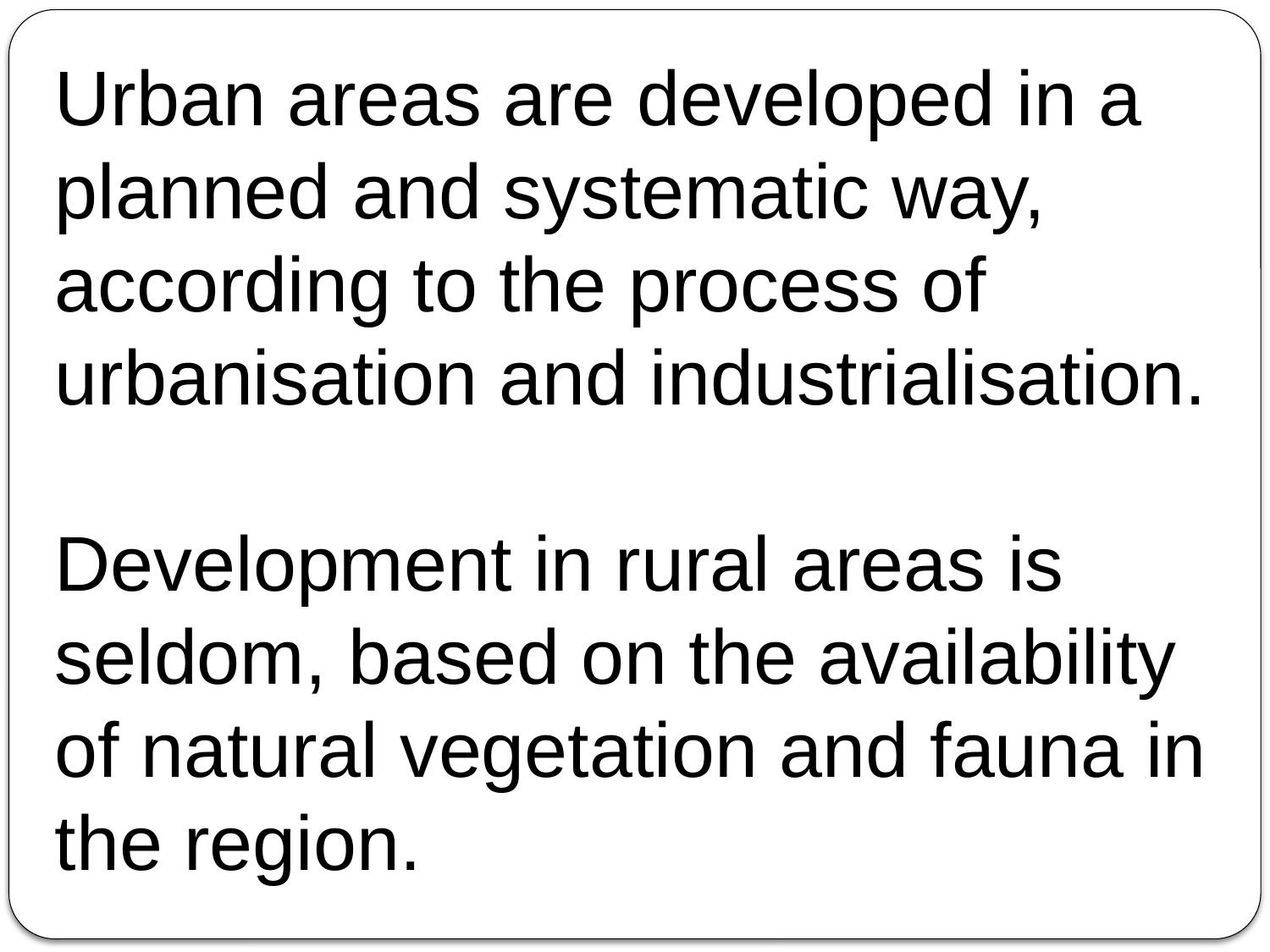

Urban areas are developed in a planned and systematic way, according to the process of urbanisation and industrialisation.

Development in rural areas is seldom, based on the availability of natural vegetation and fauna in the region.